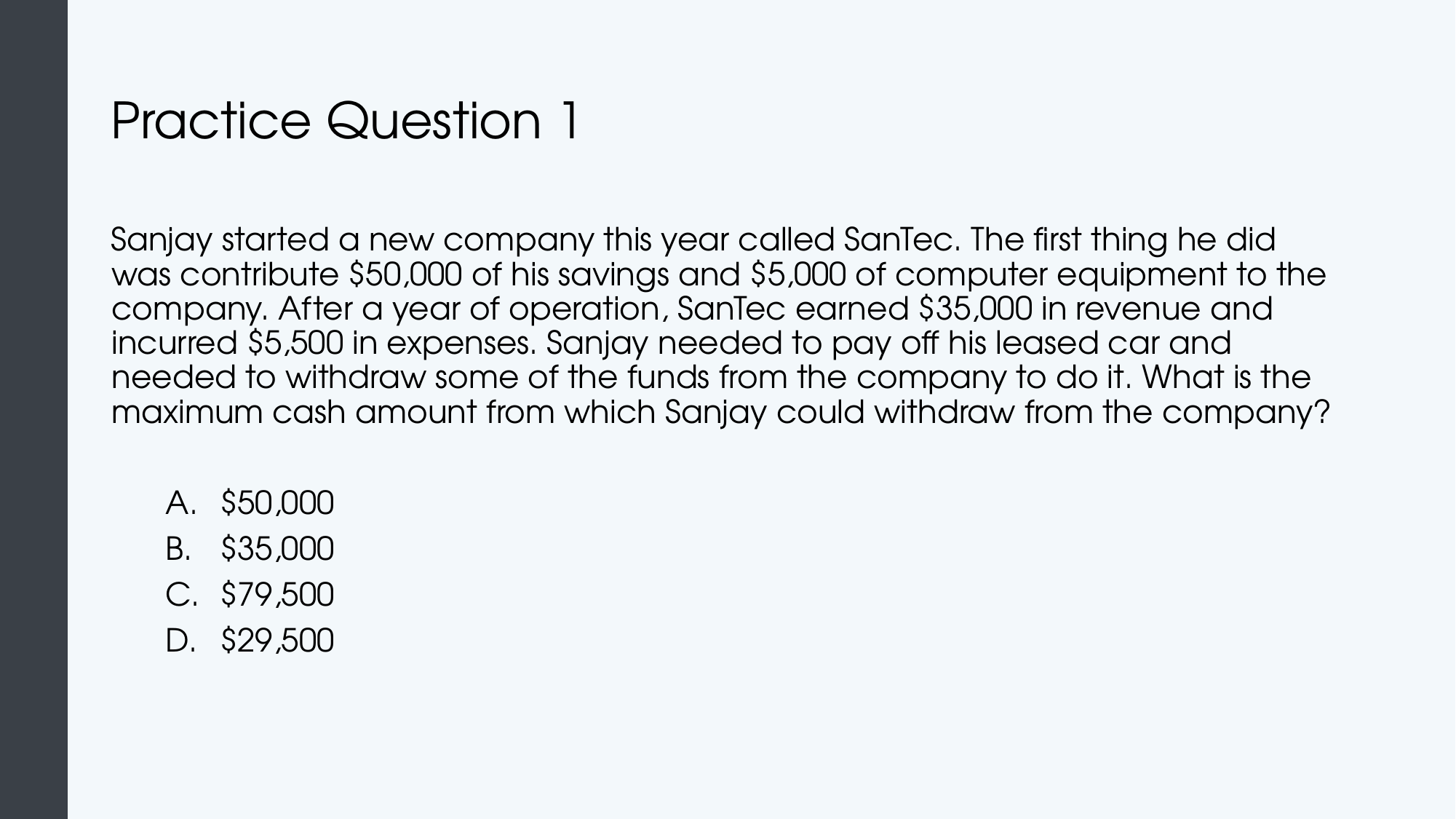

# Practice Question 1
Sanjay started a new company this year called SanTec. The first thing he did was contribute $50,000 of his savings and $5,000 of computer equipment to the company. After a year of operation, SanTec earned $35,000 in revenue and incurred $5,500 in expenses. Sanjay needed to pay off his leased car and needed to withdraw some of the funds from the company to do it. What is the maximum cash amount from which Sanjay could withdraw from the company?

$50,000
$35,000
$79,500
$29,500